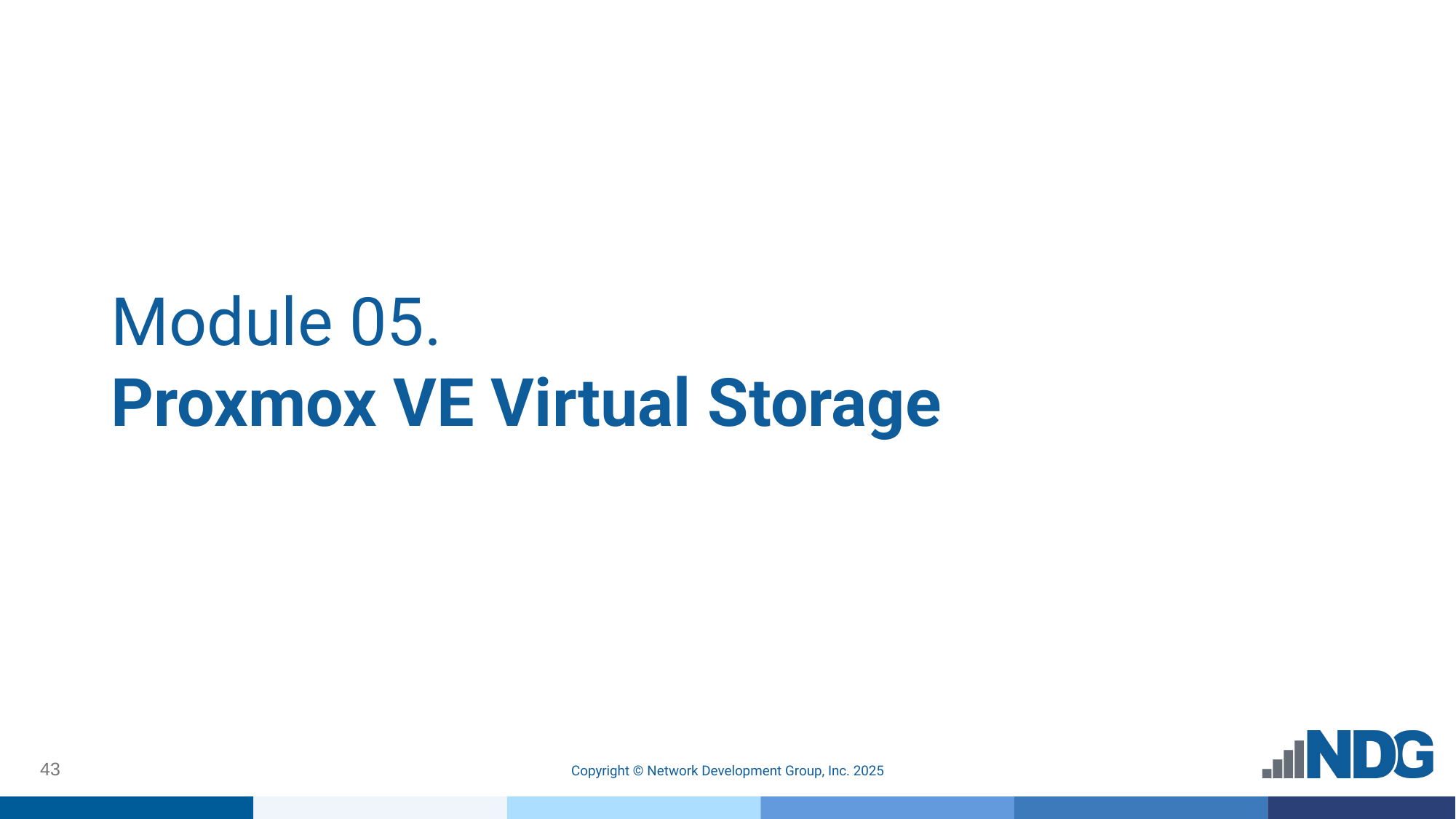

# Module 05.
Proxmox VE Virtual Storage